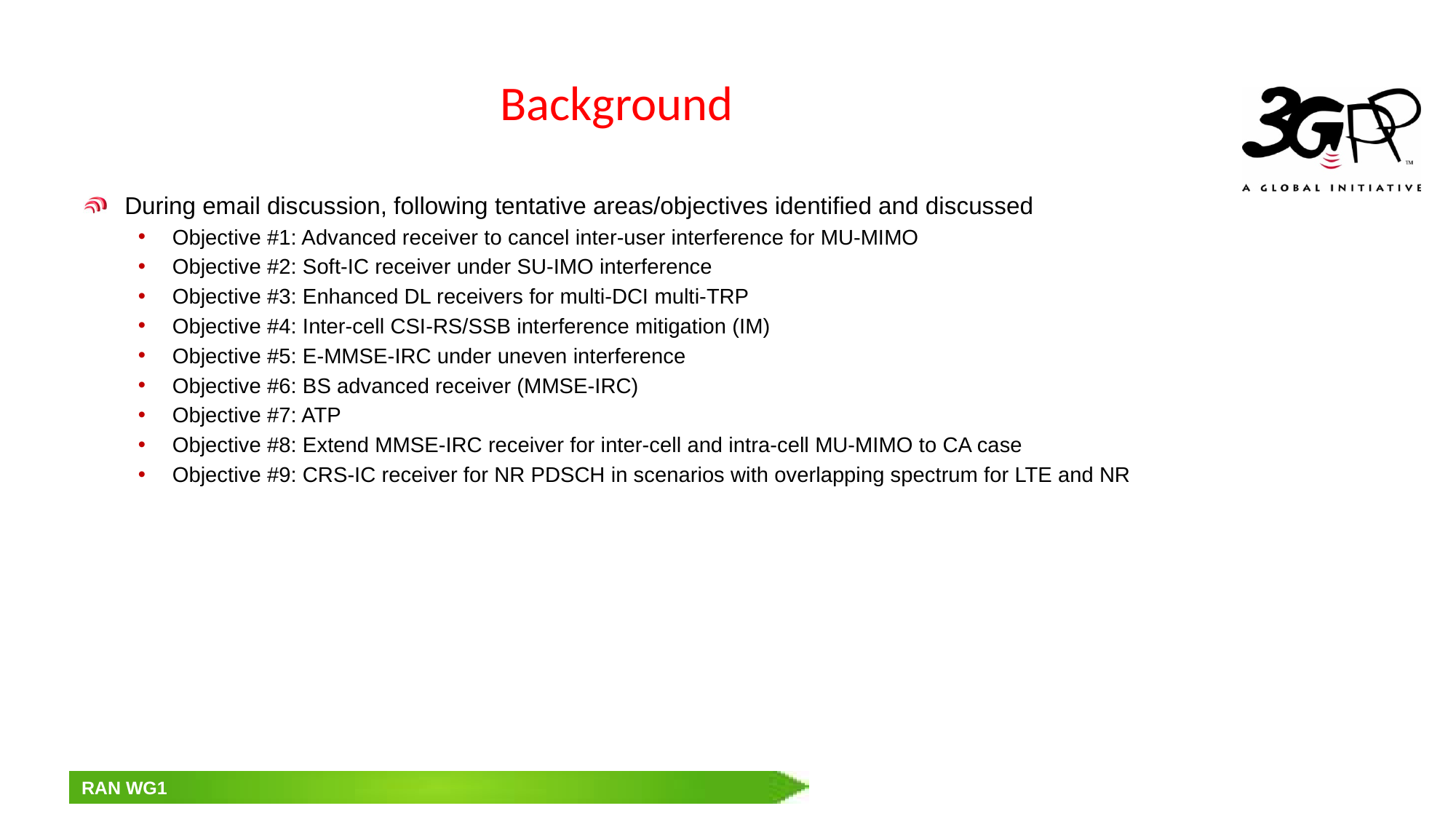

# Background
During email discussion, following tentative areas/objectives identified and discussed
Objective #1: Advanced receiver to cancel inter-user interference for MU-MIMO
Objective #2: Soft-IC receiver under SU-IMO interference
Objective #3: Enhanced DL receivers for multi-DCI multi-TRP
Objective #4: Inter-cell CSI-RS/SSB interference mitigation (IM)
Objective #5: E-MMSE-IRC under uneven interference
Objective #6: BS advanced receiver (MMSE-IRC)
Objective #7: ATP
Objective #8: Extend MMSE-IRC receiver for inter-cell and intra-cell MU-MIMO to CA case
Objective #9: CRS-IC receiver for NR PDSCH in scenarios with overlapping spectrum for LTE and NR